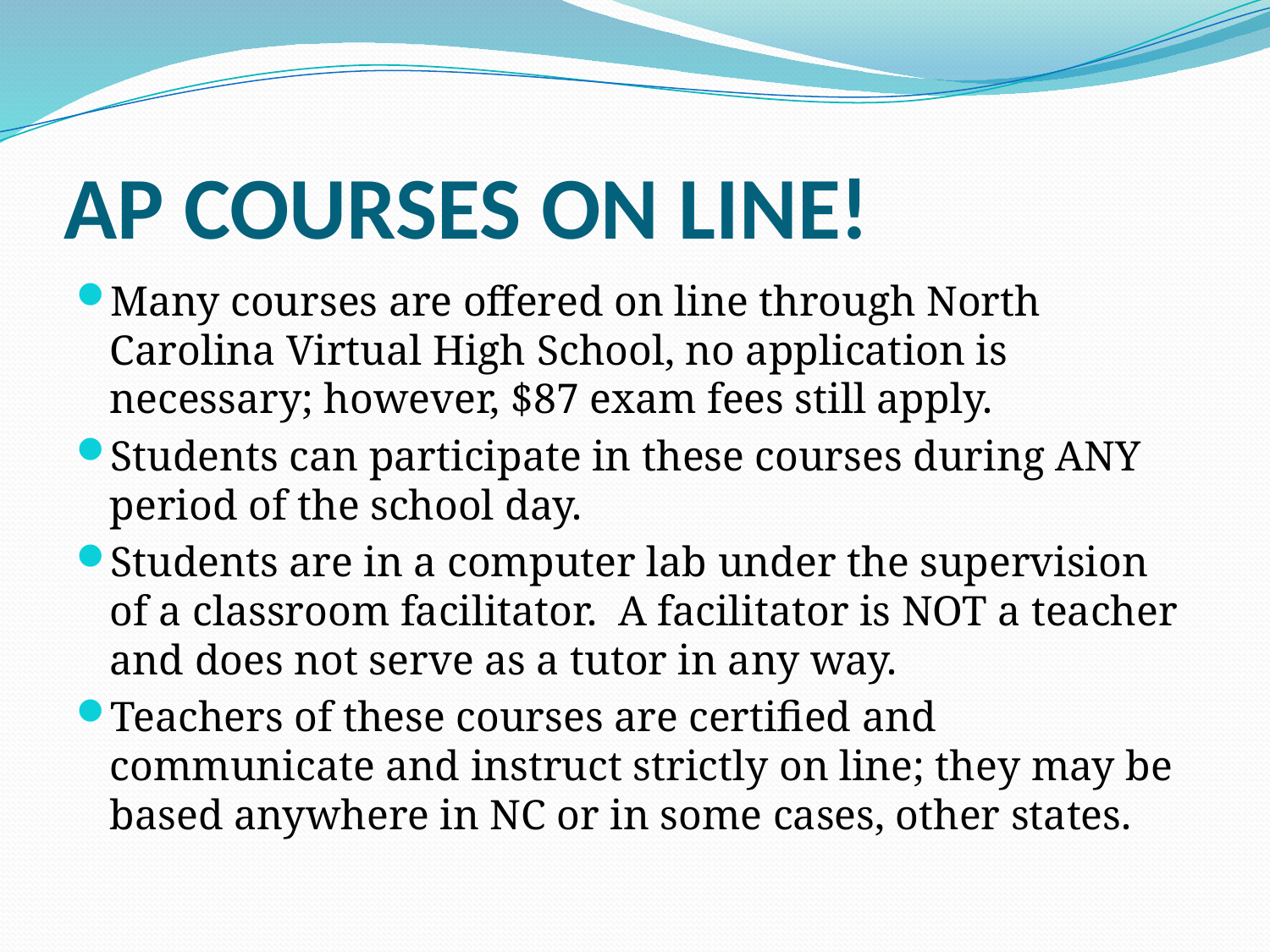

# AP COURSES ON LINE!
Many courses are offered on line through North Carolina Virtual High School, no application is necessary; however, $87 exam fees still apply.
Students can participate in these courses during ANY period of the school day.
Students are in a computer lab under the supervision of a classroom facilitator.  A facilitator is NOT a teacher and does not serve as a tutor in any way.
Teachers of these courses are certified and communicate and instruct strictly on line; they may be based anywhere in NC or in some cases, other states.